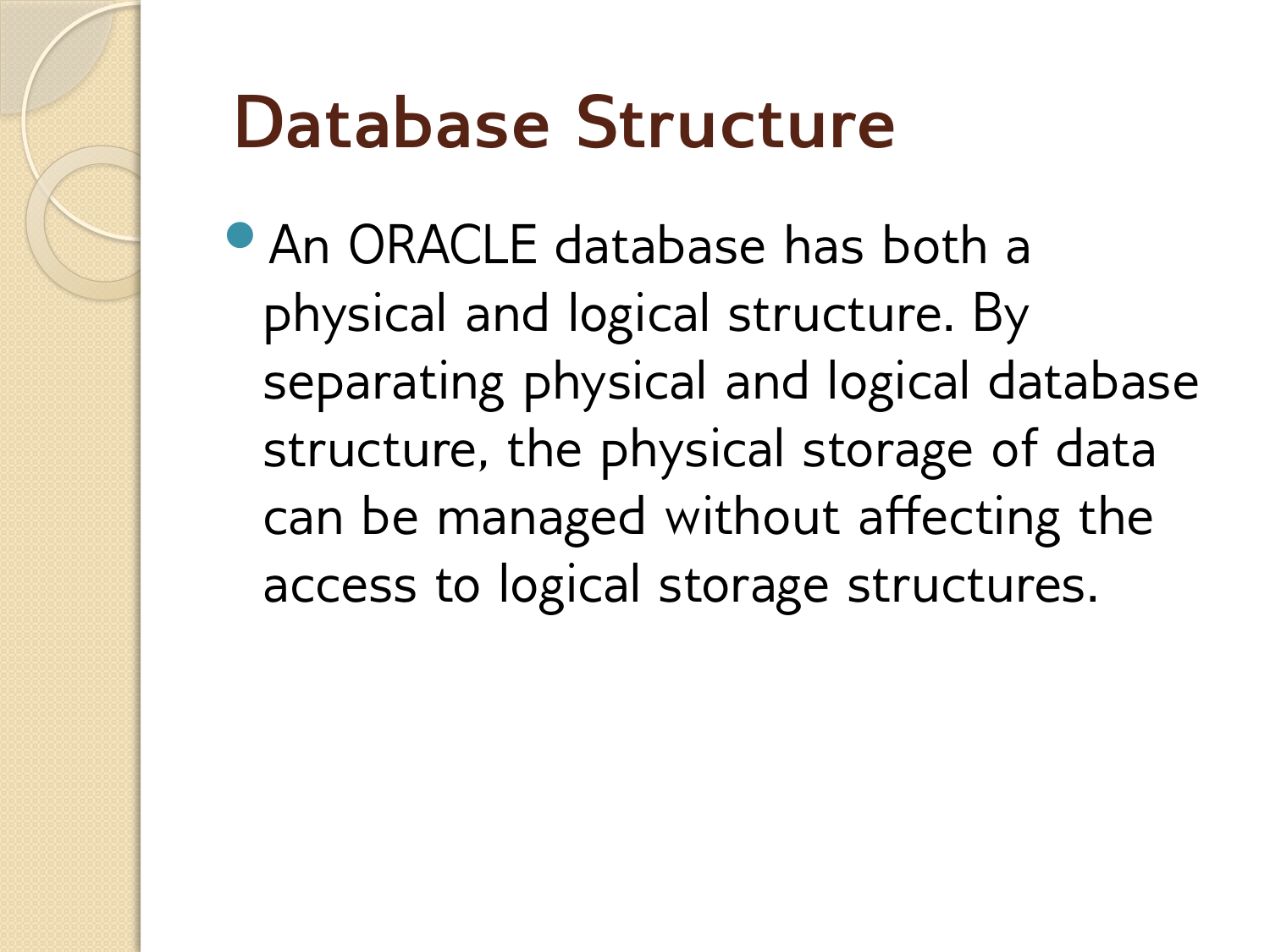

# Database Structure
An ORACLE database has both a physical and logical structure. By separating physical and logical database structure, the physical storage of data can be managed without affecting the access to logical storage structures.